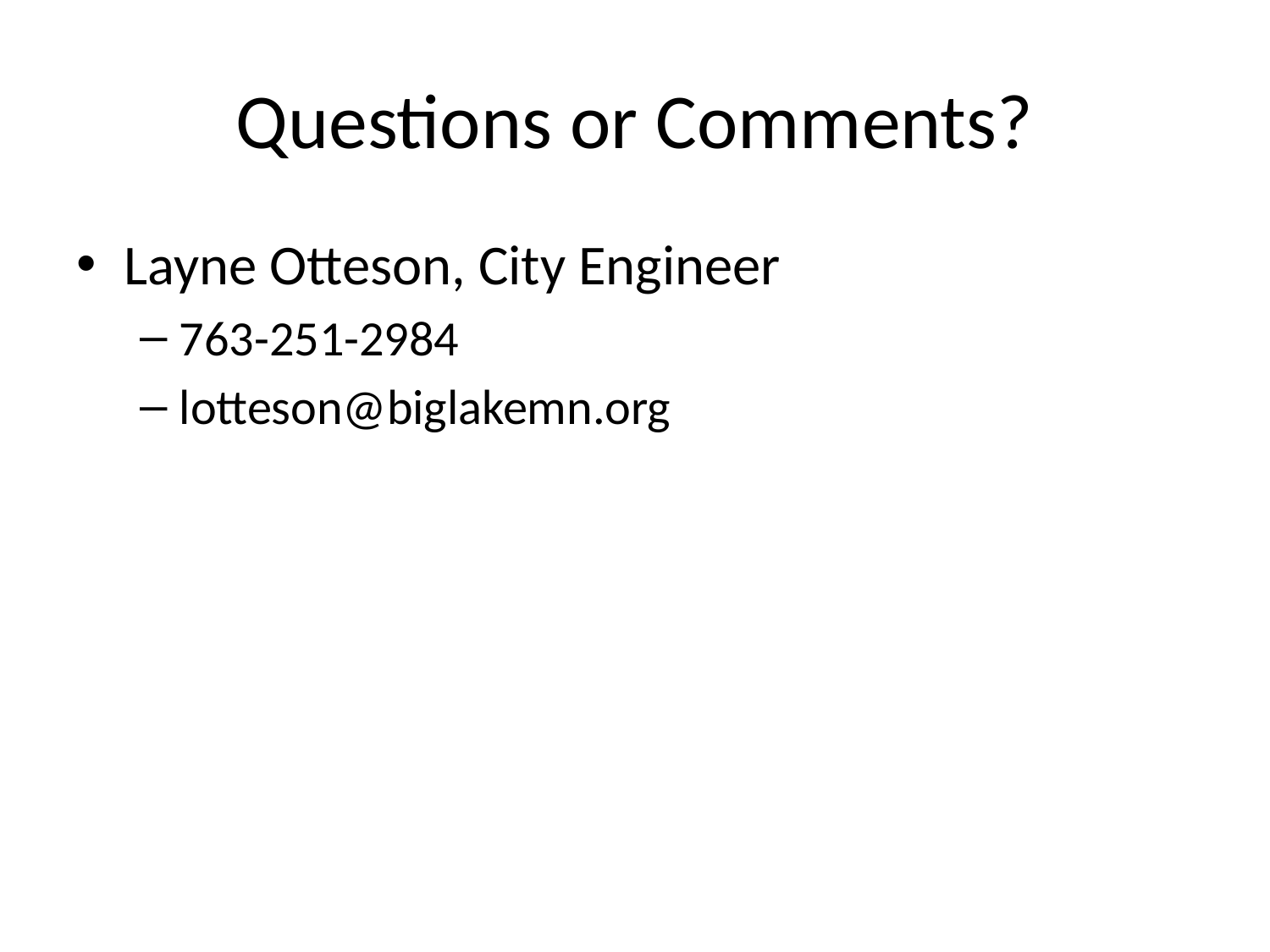

# Questions or Comments?
Layne Otteson, City Engineer
763-251-2984
lotteson@biglakemn.org